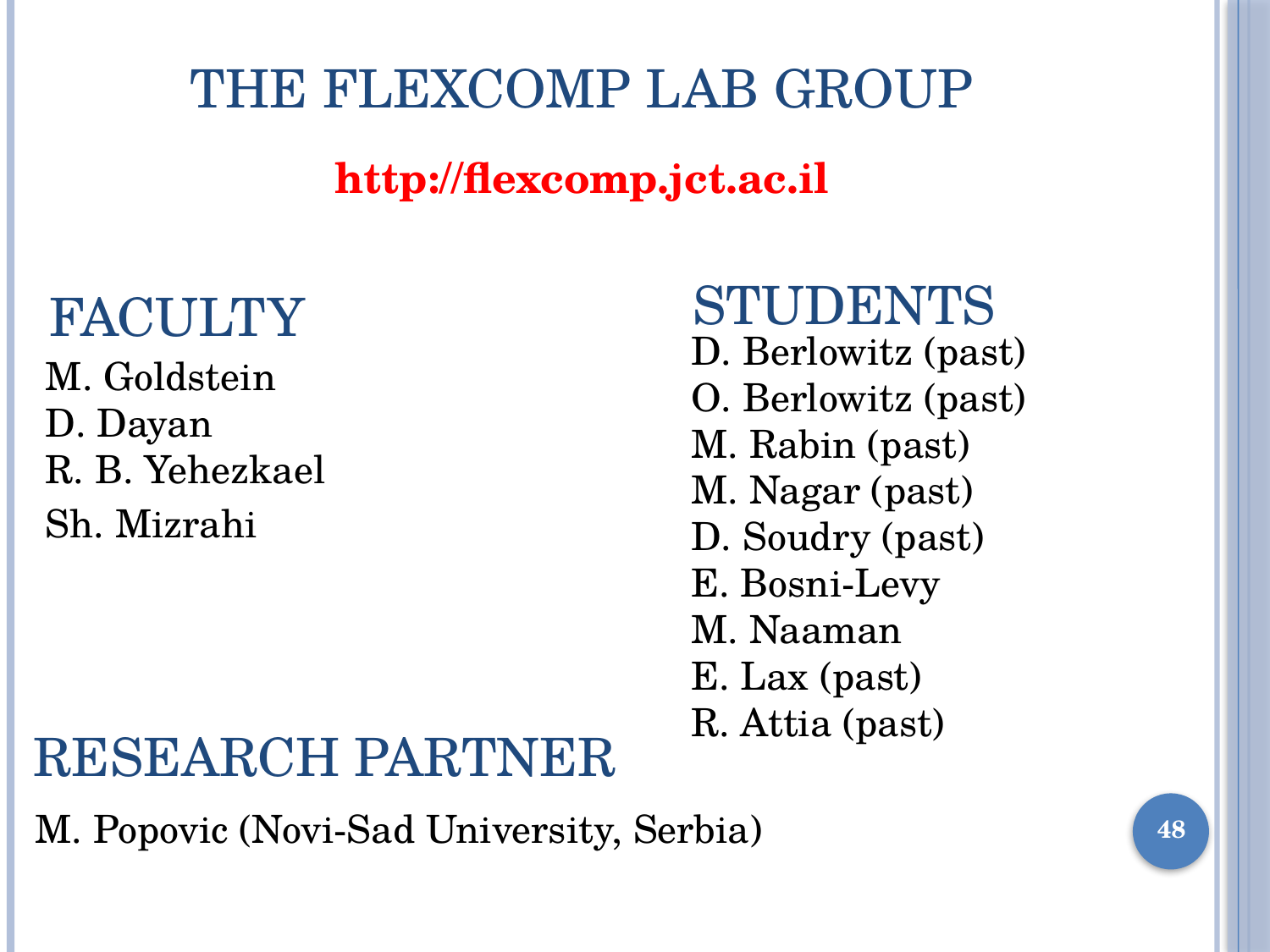

# The FLEXCOMP LAB Group
http://flexcomp.jct.ac.il

Students
D. Berlowitz (past)
O. Berlowitz (past)
M. Rabin (past)
M. Nagar (past)
D. Soudry (past)
E. Bosni-Levy
M. Naaman
E. Lax (past)
R. Attia (past)
Faculty
M. Goldstein
D. Dayan
R. B. Yehezkael
Sh. Mizrahi
Research Partner
M. Popovic (Novi-Sad University, Serbia)
48